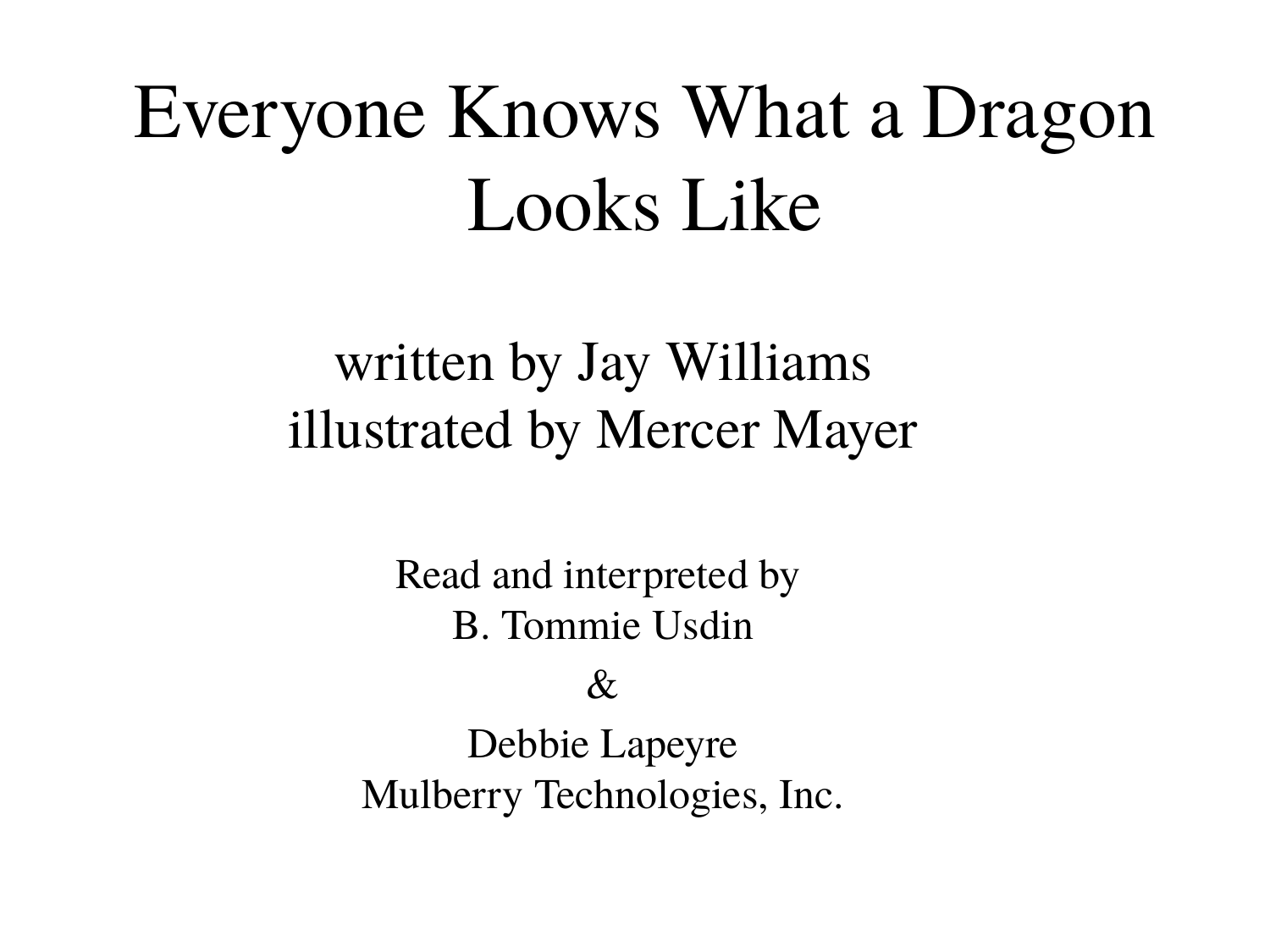

# Everyone Knows What a Dragon Looks Like
written by Jay Williams
illustrated by Mercer Mayer

Read and interpreted by
B. Tommie Usdin
&
Debbie Lapeyre
Mulberry Technologies, Inc.